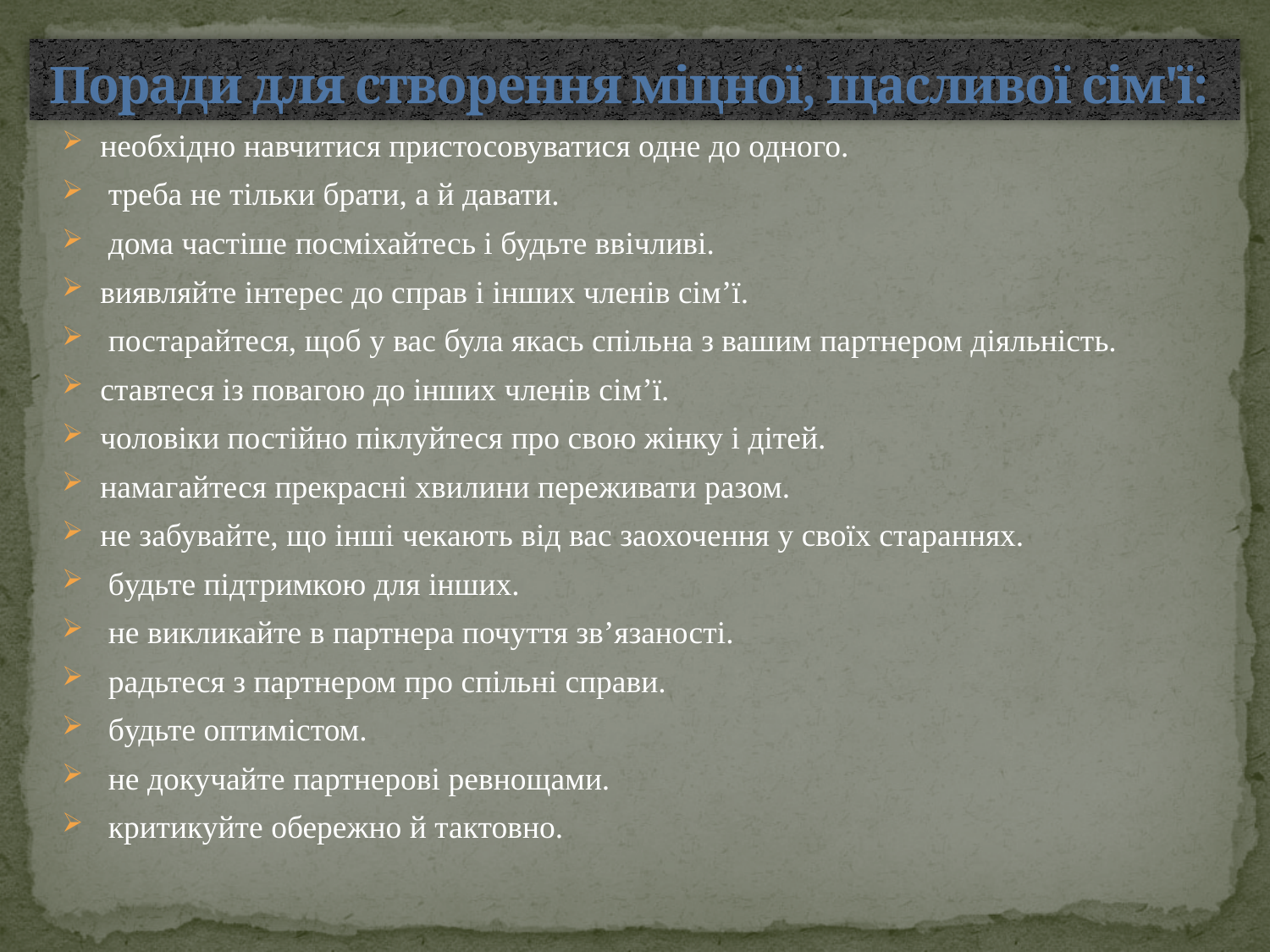

# Поради для створення міцної, щасливої сім'ї:
необхідно навчитися пристосовуватися одне до одного.
 треба не тільки брати, а й давати.
 дома частіше посміхайтесь і будьте ввічливі.
виявляйте інтерес до справ і інших членів сім’ї.
 постарайтеся, щоб у вас була якась спільна з вашим партнером діяльність.
ставтеся із повагою до інших членів сім’ї.
чоловіки постійно піклуйтеся про свою жінку і дітей.
намагайтеся прекрасні хвилини переживати разом.
не забувайте, що інші чекають від вас заохочення у своїх стараннях.
 будьте підтримкою для інших.
 не викликайте в партнера почуття зв’язаності.
 радьтеся з партнером про спільні справи.
 будьте оптимістом.
 не докучайте партнерові ревнощами.
 критикуйте обережно й тактовно.